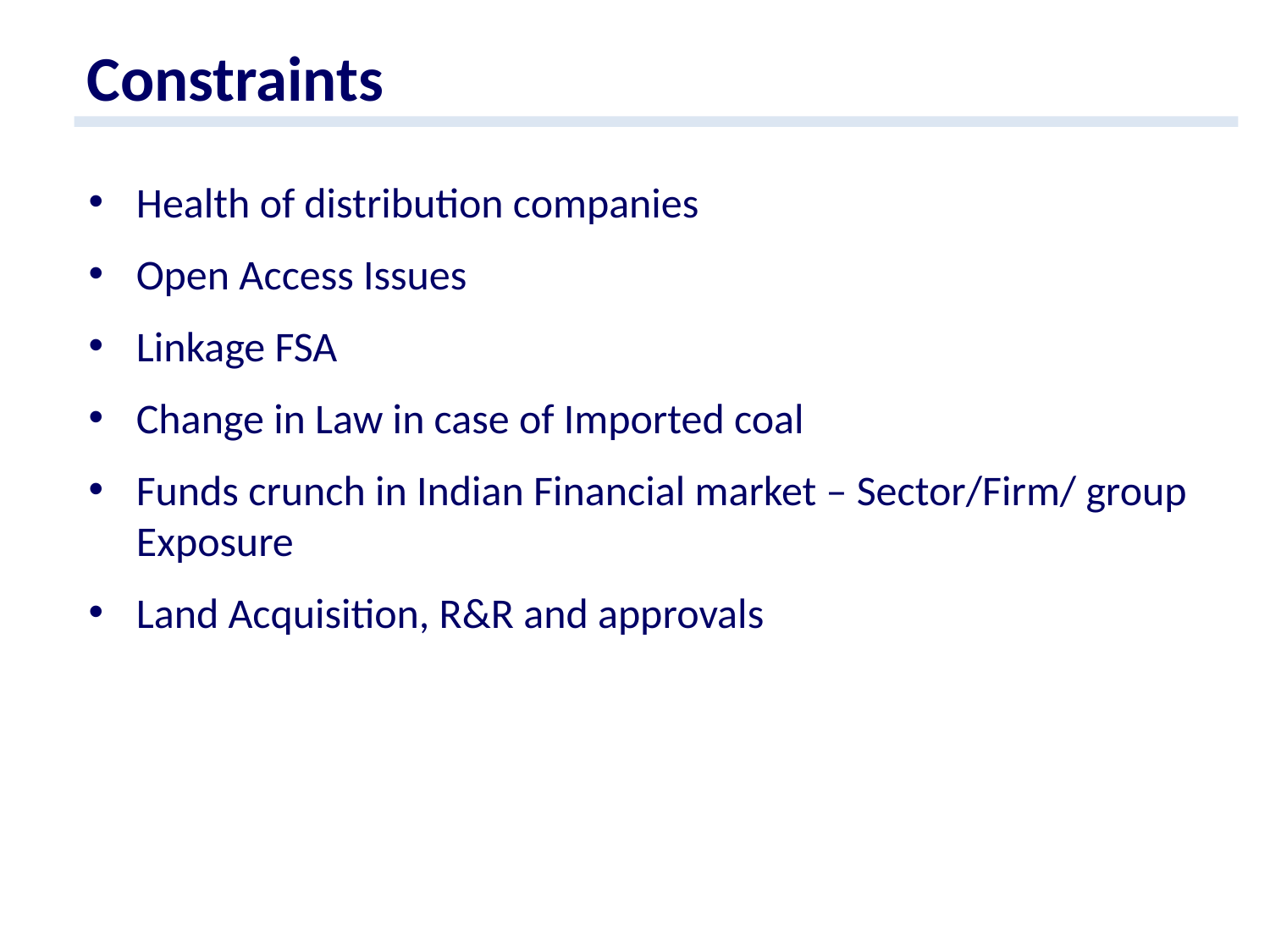

Constraints

Health of distribution companies
Open Access Issues
Linkage FSA
Change in Law in case of Imported coal
Funds crunch in Indian Financial market – Sector/Firm/ group Exposure
Land Acquisition, R&R and approvals